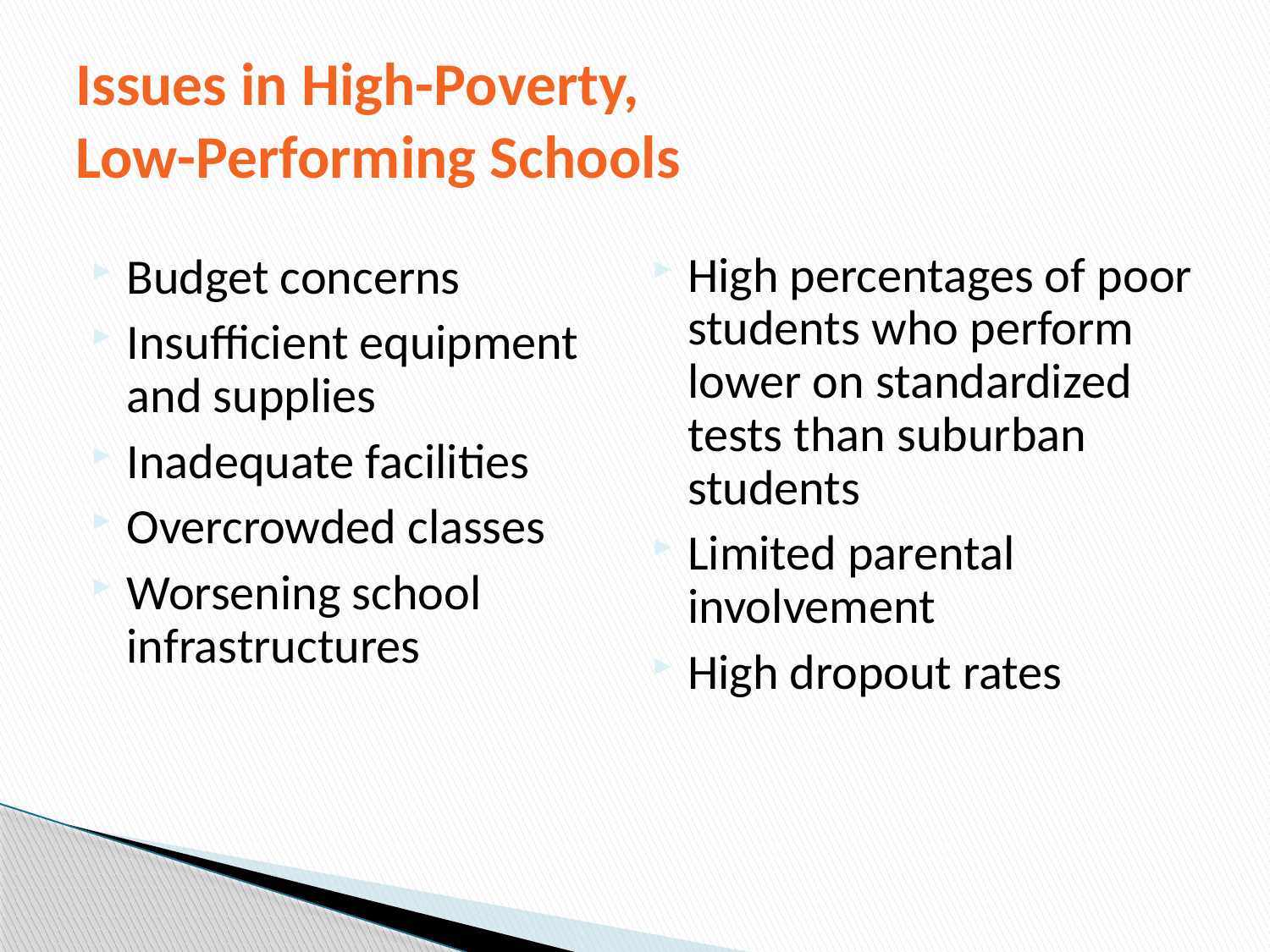

# Issues in High-Poverty, Low-Performing Schools
High percentages of poor students who perform lower on standardized tests than suburban students
Limited parental involvement
High dropout rates
Budget concerns
Insufficient equipment and supplies
Inadequate facilities
Overcrowded classes
Worsening school infrastructures